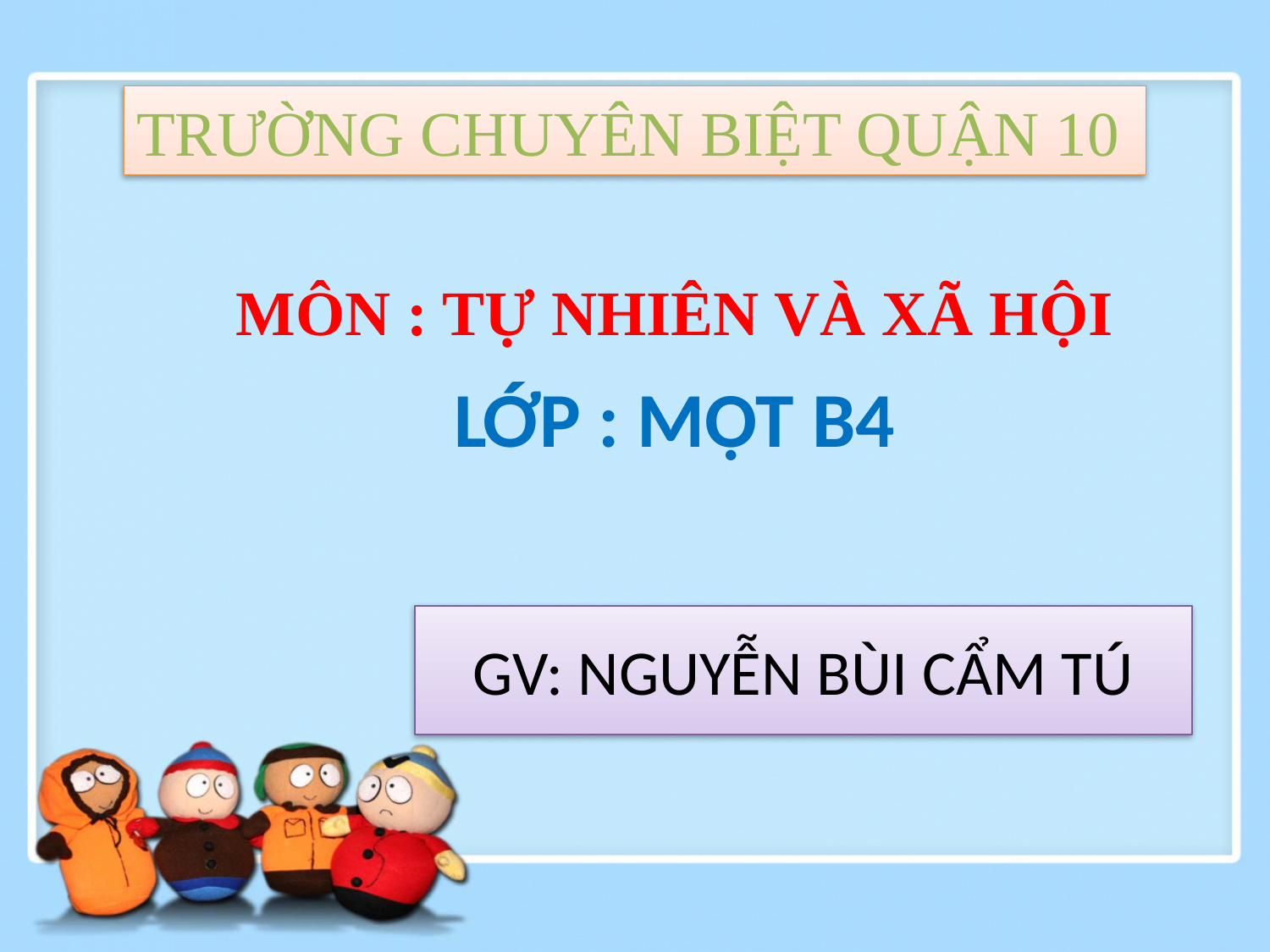

TRƯỜNG CHUYÊN BIỆT QUẬN 10
MÔN : TỰ NHIÊN VÀ XÃ HỘI
LỚP : MỘT B4
GV: NGUYỄN BÙI CẨM TÚ